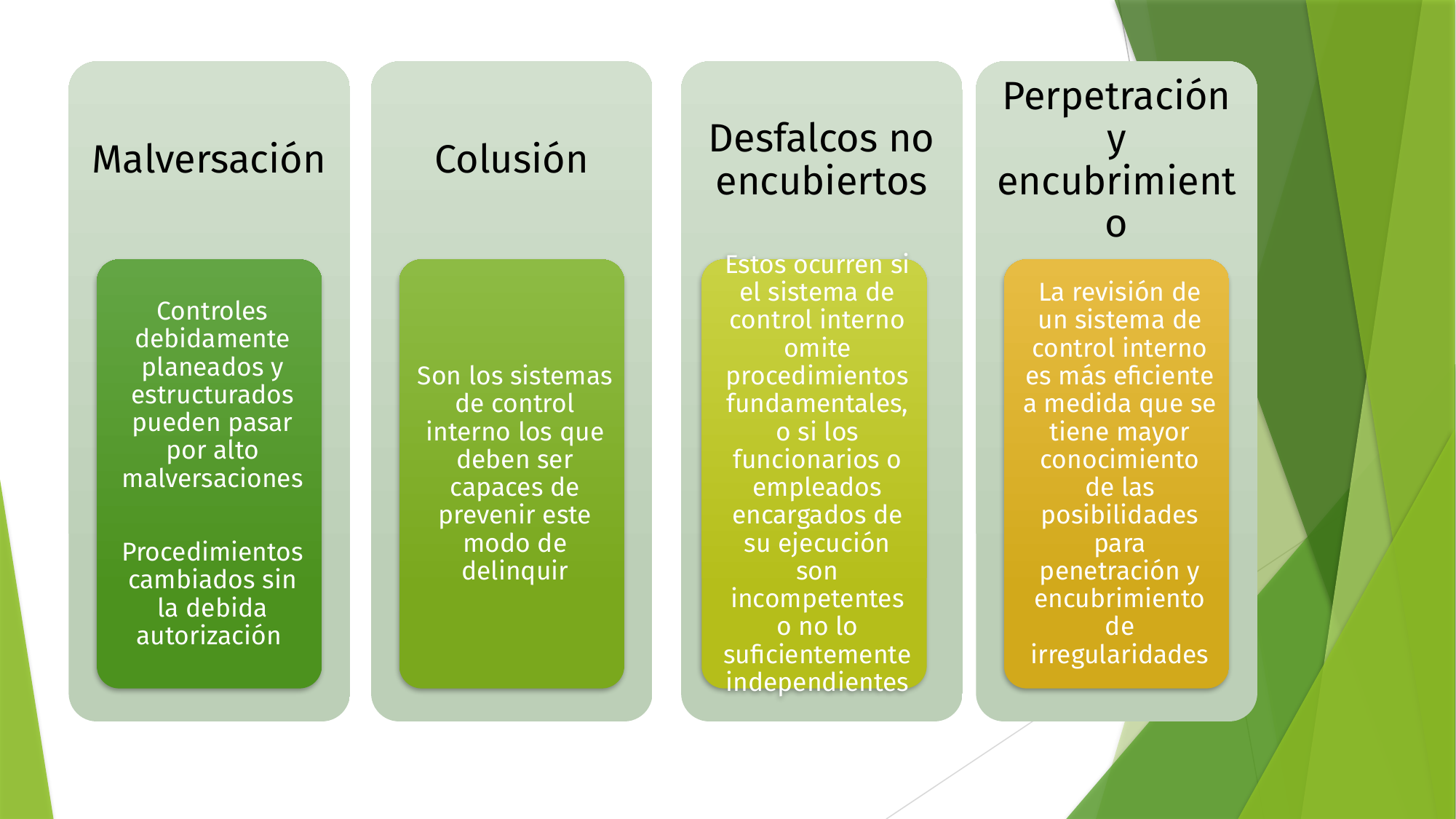

Malversación
Controles debidamente planeados y estructurados pueden pasar por alto malversaciones

Procedimientos cambiados sin la debida autorización
Colusión
Son los sistemas de control interno los que deben ser capaces de prevenir este modo de delinquir
Desfalcos no encubiertos
Estos ocurren si el sistema de control interno omite procedimientos fundamentales, o si los funcionarios o empleados encargados de su ejecución son incompetentes o no lo suficientemente independientes
Perpetración y encubrimiento
La revisión de un sistema de control interno es más eficiente a medida que se tiene mayor conocimiento de las posibilidades para penetración y encubrimiento de irregularidades